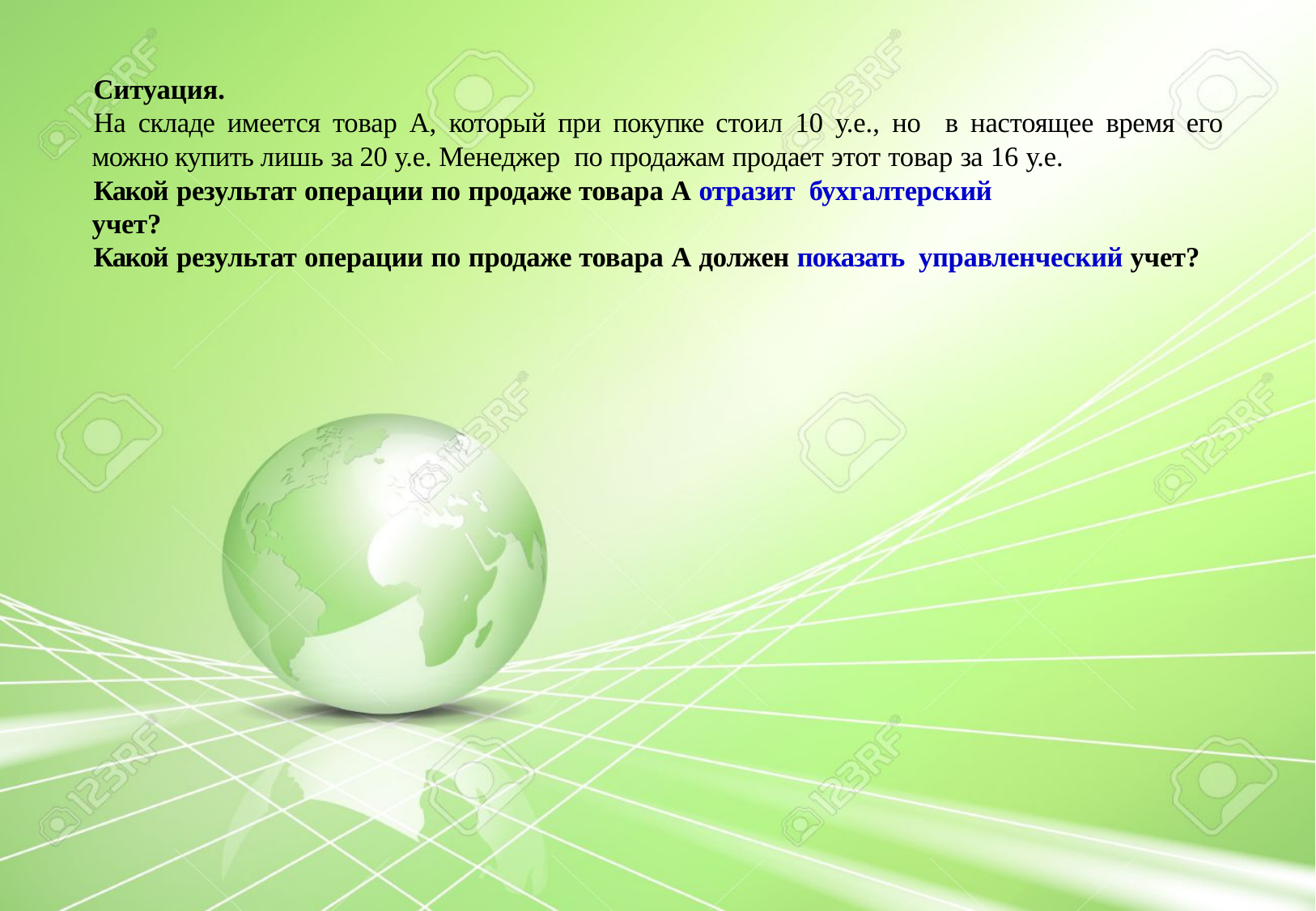

Ситуация.
На складе имеется товар А, который при покупке стоил 10 у.е., но  в настоящее время его можно купить лишь за 20 у.е. Менеджер  по продажам продает этот товар за 16 у.е.
Какой результат операции по продаже товара А отразит  бухгалтерский учет?
Какой результат операции по продаже товара А должен показать  управленческий учет?